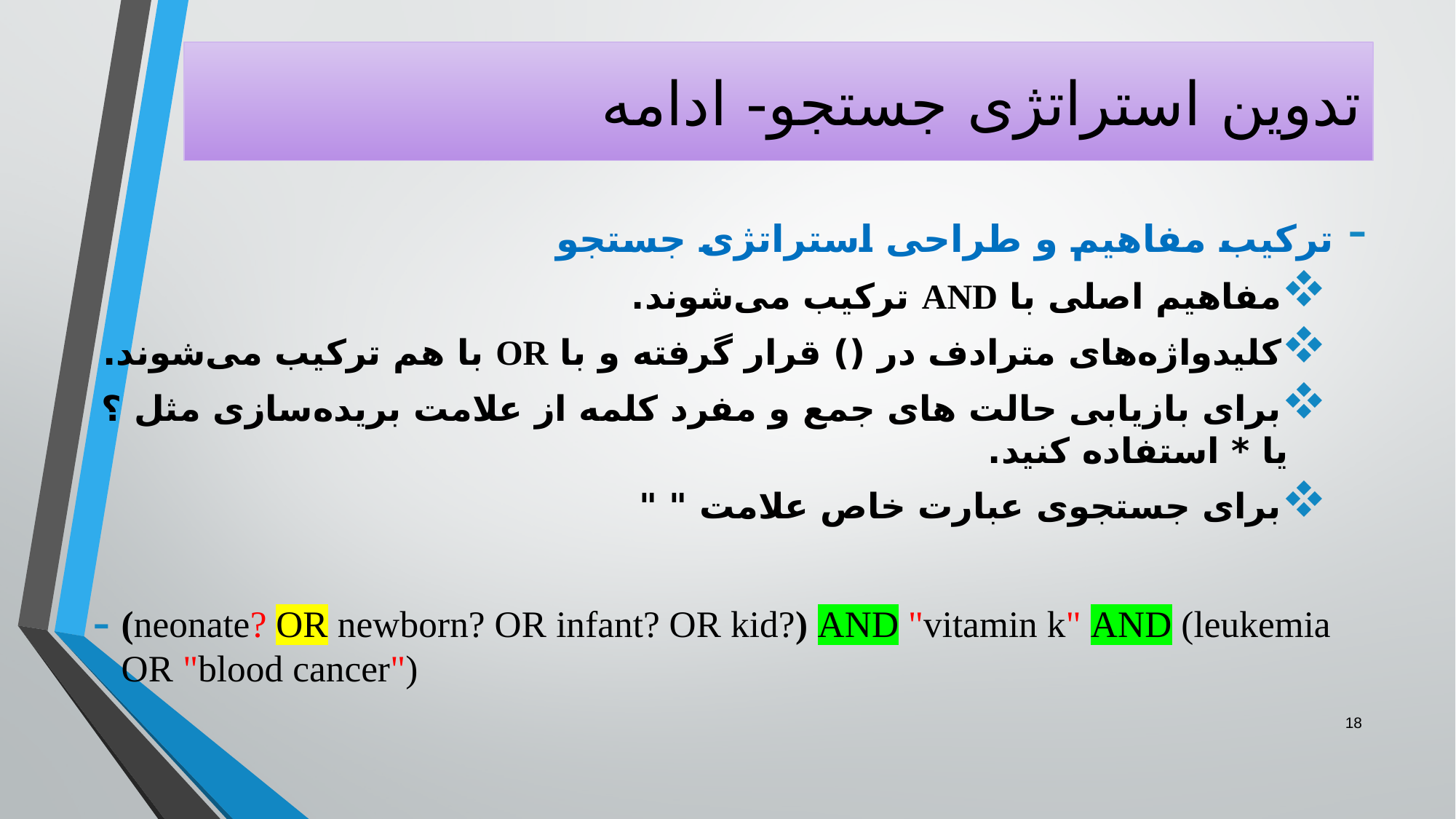

# تدوین استراتژی جستجو- ادامه
ترکیب مفاهیم و طراحی استراتژی جستجو
مفاهیم اصلی با AND ترکیب می‌شوند.
کلیدواژه‌های مترادف در () قرار گرفته و با OR با هم ترکیب می‌شوند.
برای بازیابی حالت های جمع و مفرد کلمه از علامت بریده‌سازی مثل ؟ یا * استفاده کنید.
برای جستجوی عبارت خاص علامت " "

(neonate? OR newborn? OR infant? OR kid?) AND "vitamin k" AND (leukemia OR "blood cancer")
18